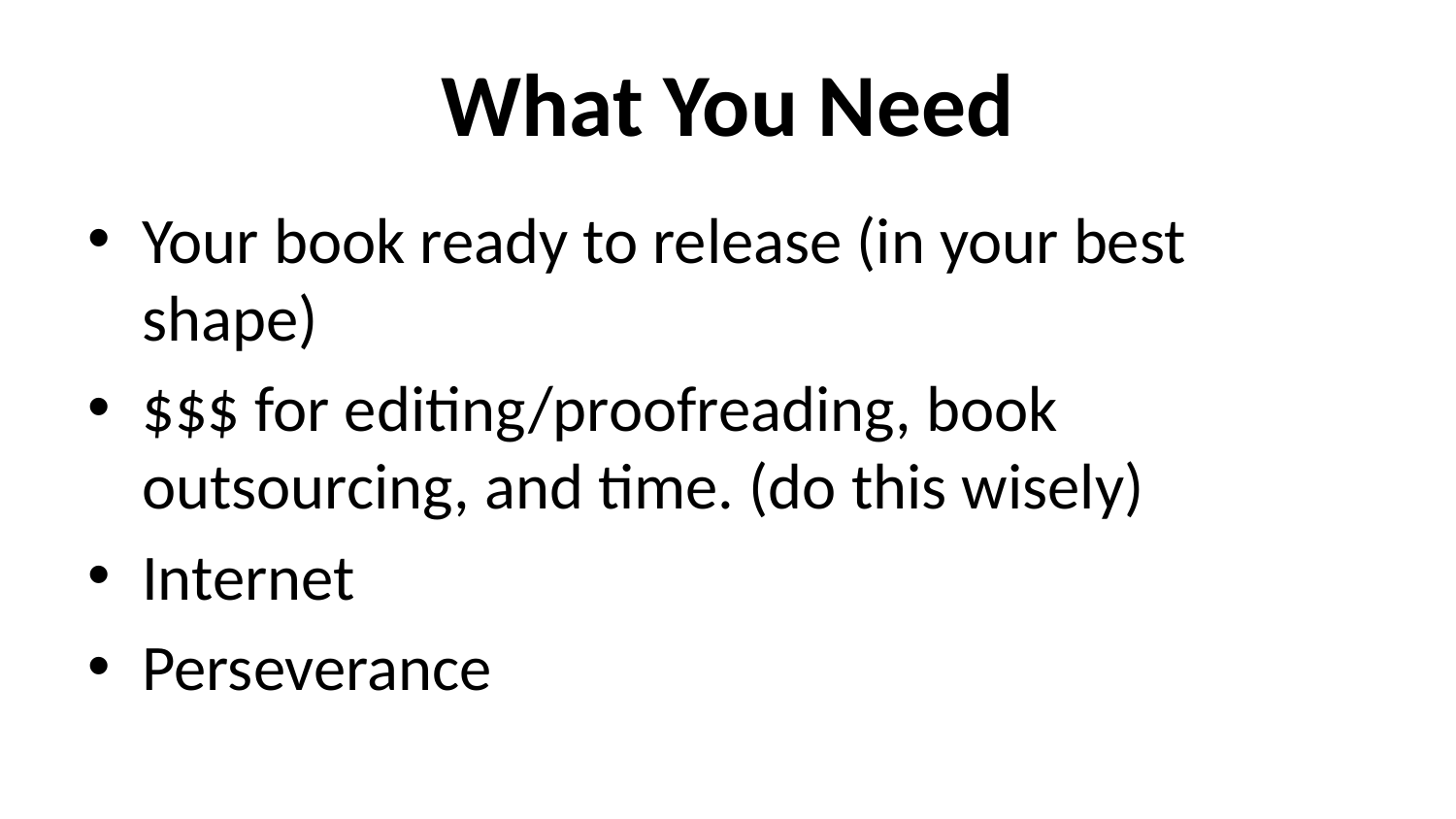

# What You Need
Your book ready to release (in your best shape)
$$$ for editing/proofreading, book outsourcing, and time. (do this wisely)
Internet
Perseverance